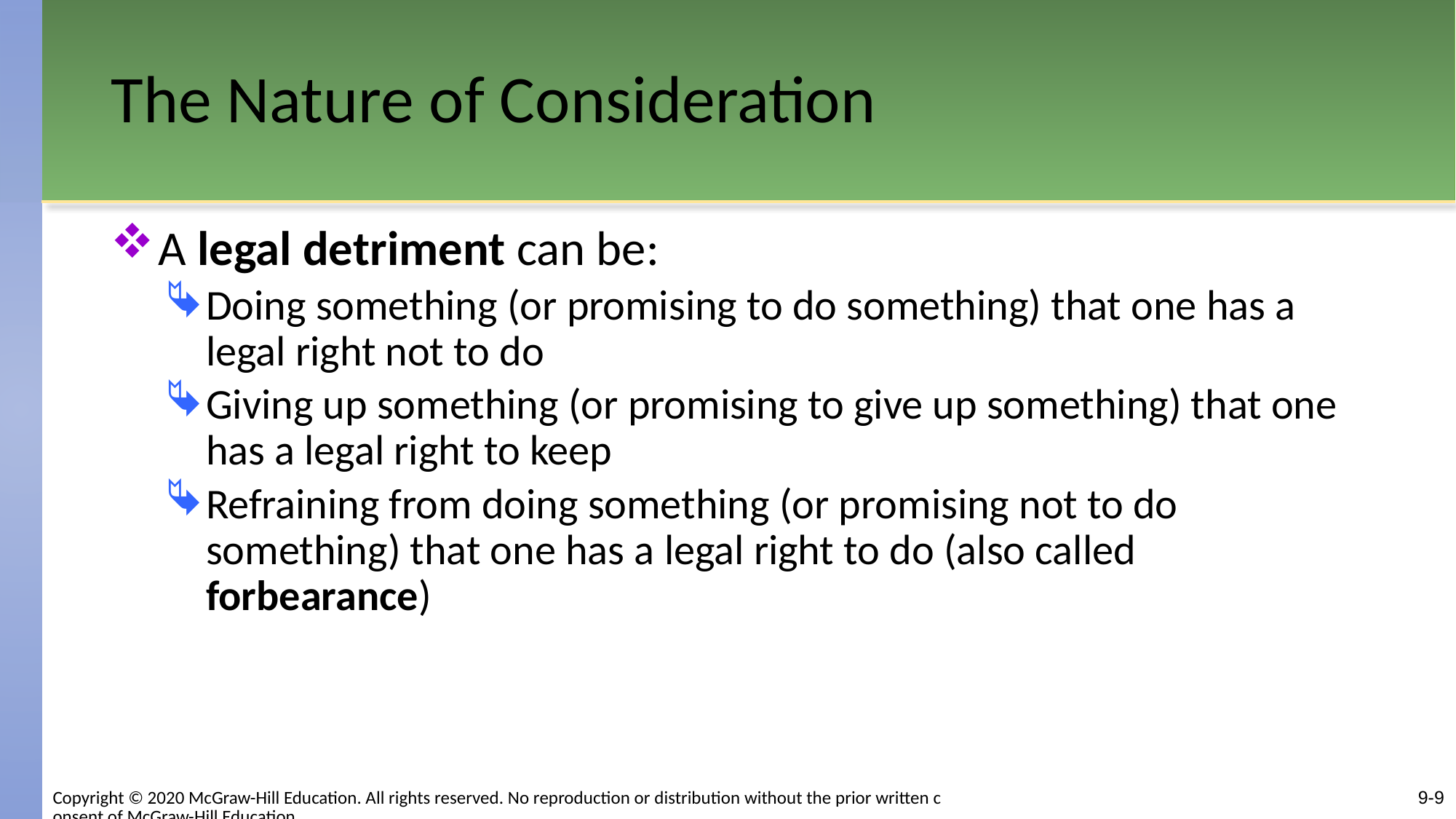

# The Nature of Consideration
A legal detriment can be:
Doing something (or promising to do something) that one has a legal right not to do
Giving up something (or promising to give up something) that one has a legal right to keep
Refraining from doing something (or promising not to do something) that one has a legal right to do (also called forbearance)

9-9
Copyright © 2020 McGraw-Hill Education. All rights reserved. No reproduction or distribution without the prior written consent of McGraw-Hill Education.